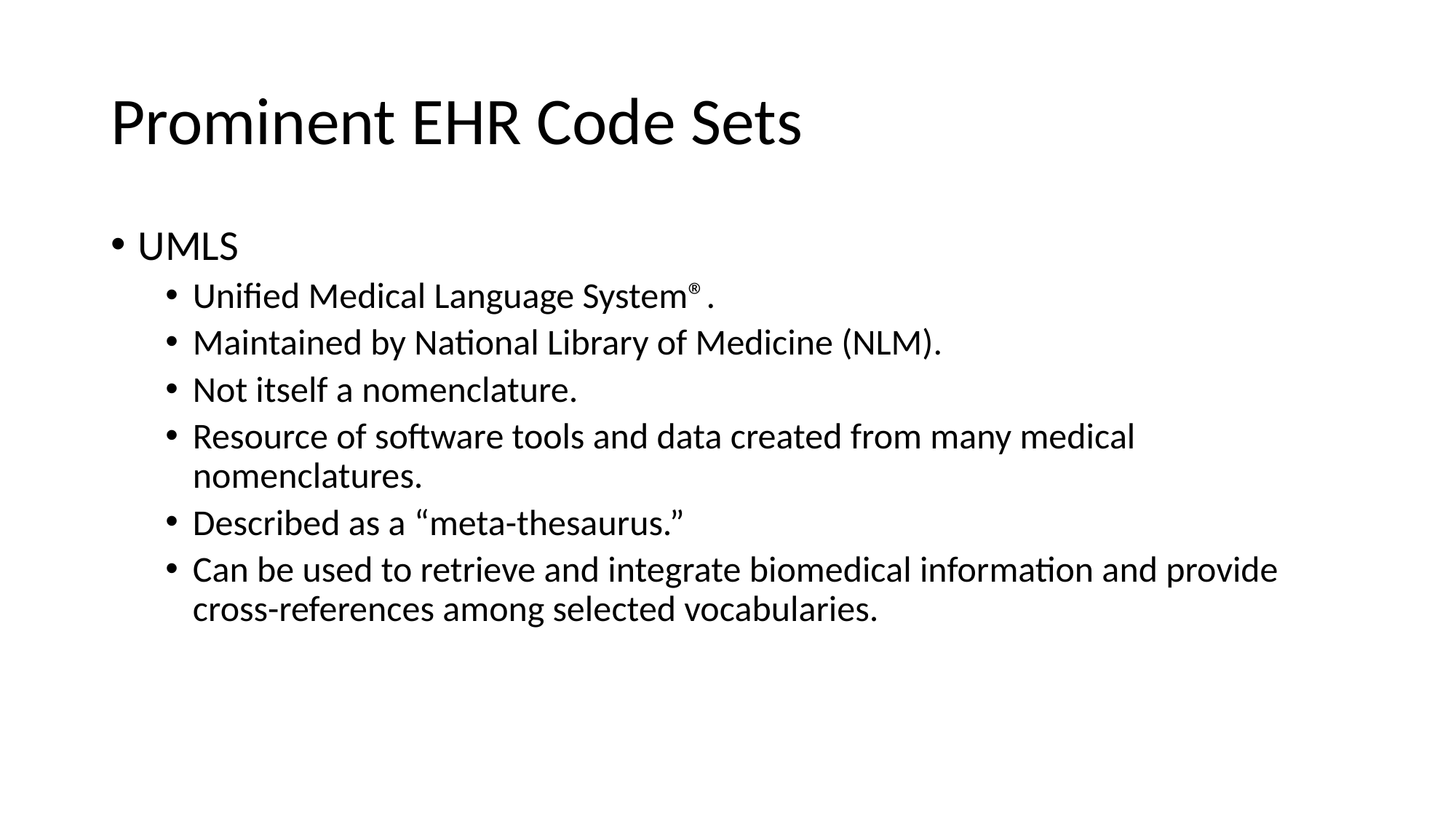

# Prominent EHR Code Sets
UMLS
Unified Medical Language System®.
Maintained by National Library of Medicine (NLM).
Not itself a nomenclature.
Resource of software tools and data created from many medical nomenclatures.
Described as a “meta-thesaurus.”
Can be used to retrieve and integrate biomedical information and provide cross-references among selected vocabularies.